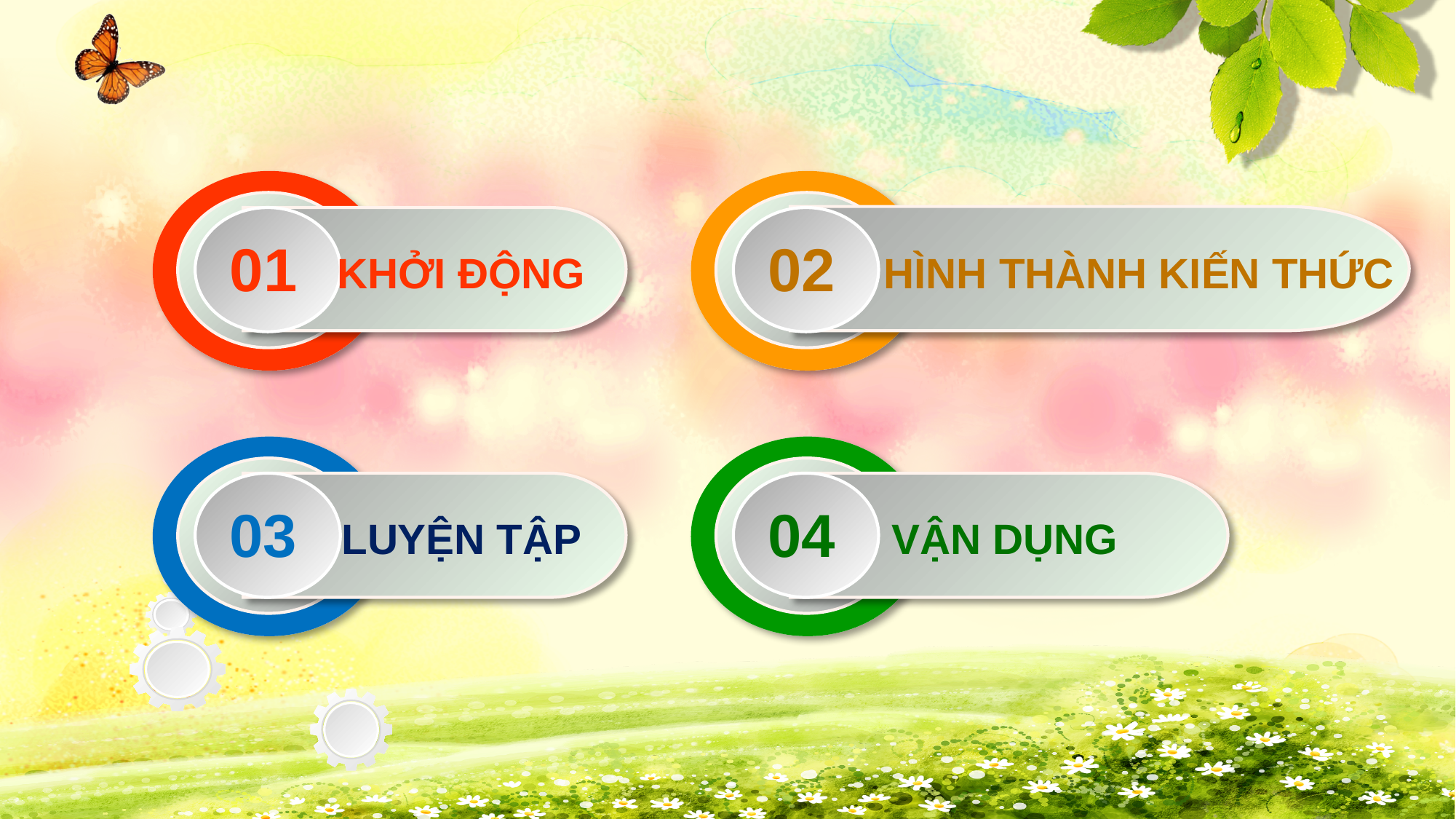

01
02
KHỞI ĐỘNG
HÌNH THÀNH KIẾN THỨC

03
04
LUYỆN TẬP
 VẬN DỤNG